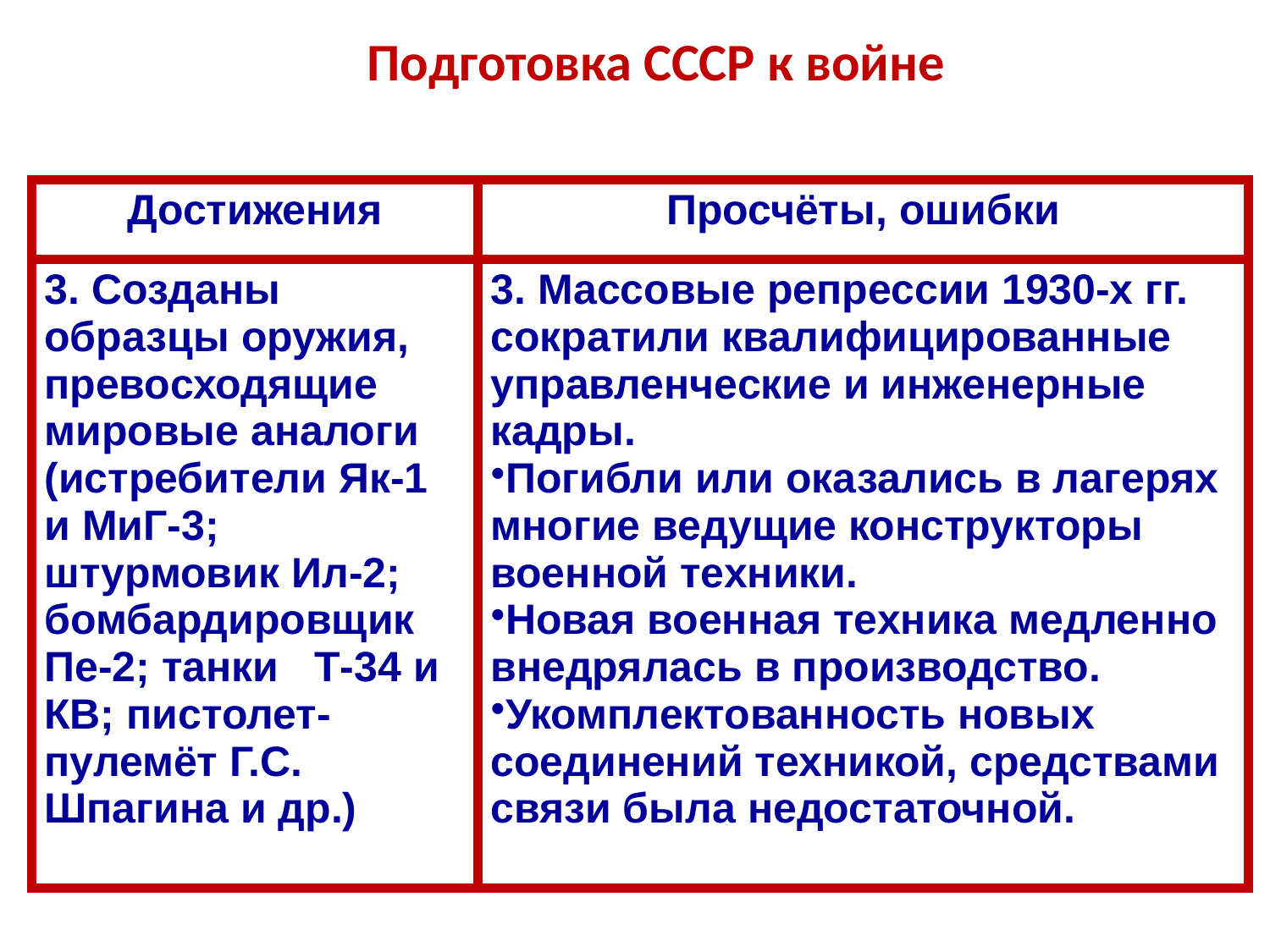

# Подготовка СССР к войне
| Достижения | Просчёты, ошибки |
| --- | --- |
| 3. Созданы образцы оружия, превосходящие мировые аналоги (истребители Як-1 и МиГ-3; штурмовик Ил-2; бомбардировщик Пе-2; танки Т-34 и КВ; пистолет-пулемёт Г.С. Шпагина и др.) | 3. Массовые репрессии 1930-х гг. сократили квалифицированные управленческие и инженерные кадры. Погибли или оказались в лагерях многие ведущие конструкторы военной техники. Новая военная техника медленно внедрялась в производство. Укомплектованность новых соединений техникой, средствами связи была недостаточной. |